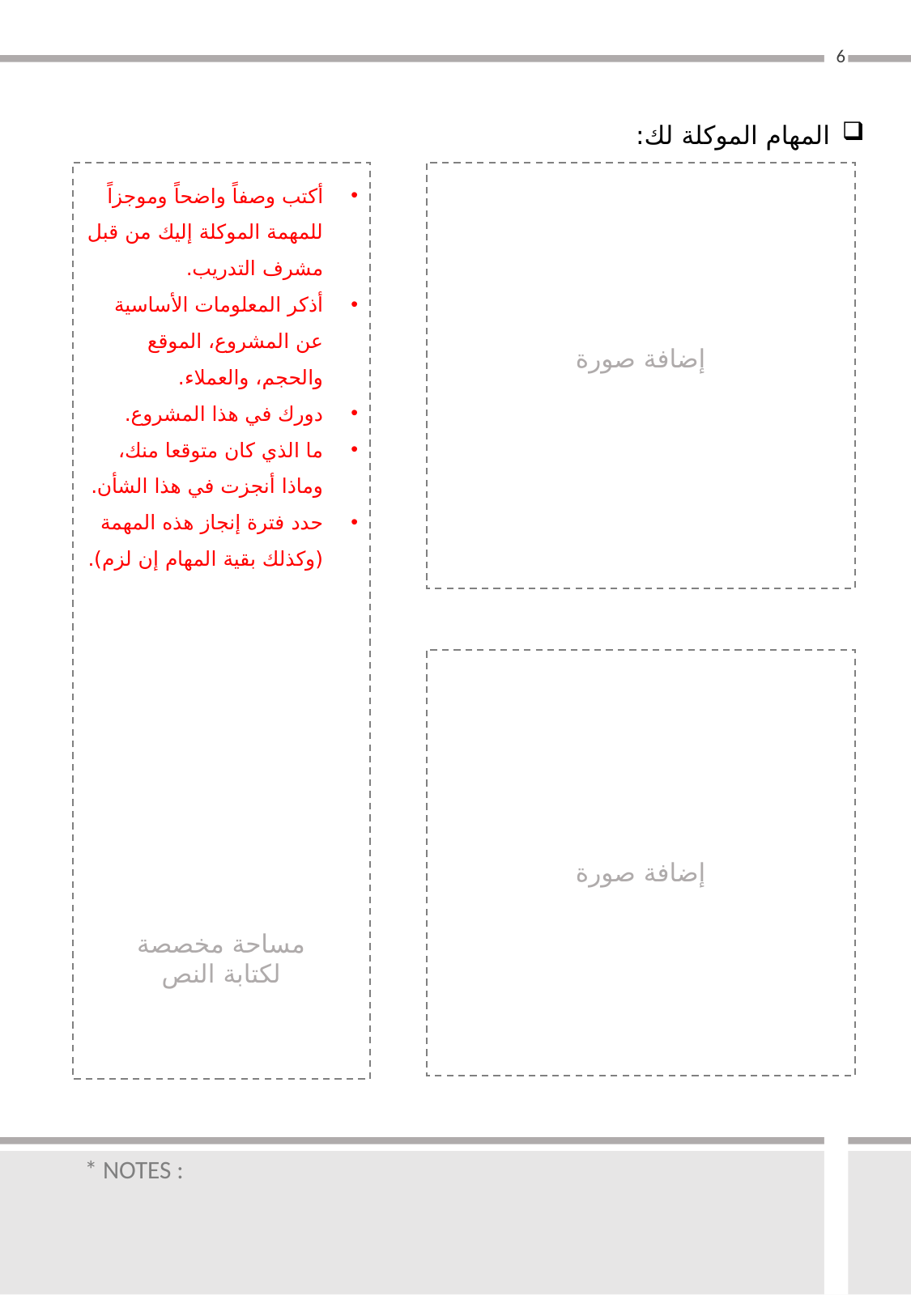

6

المهام الموكلة لك:

أكتب وصفاً واضحاً وموجزاً للمهمة الموكلة إليك من قبل مشرف التدريب.
أذكر المعلومات الأساسية عن المشروع، الموقع والحجم، والعملاء.
دورك في هذا المشروع.
ما الذي كان متوقعا منك، وماذا أنجزت في هذا الشأن.
حدد فترة إنجاز هذه المهمة (وكذلك بقية المهام إن لزم).

إضافة صورة

إضافة صورة
مساحة مخصصة لكتابة النص

* NOTES :